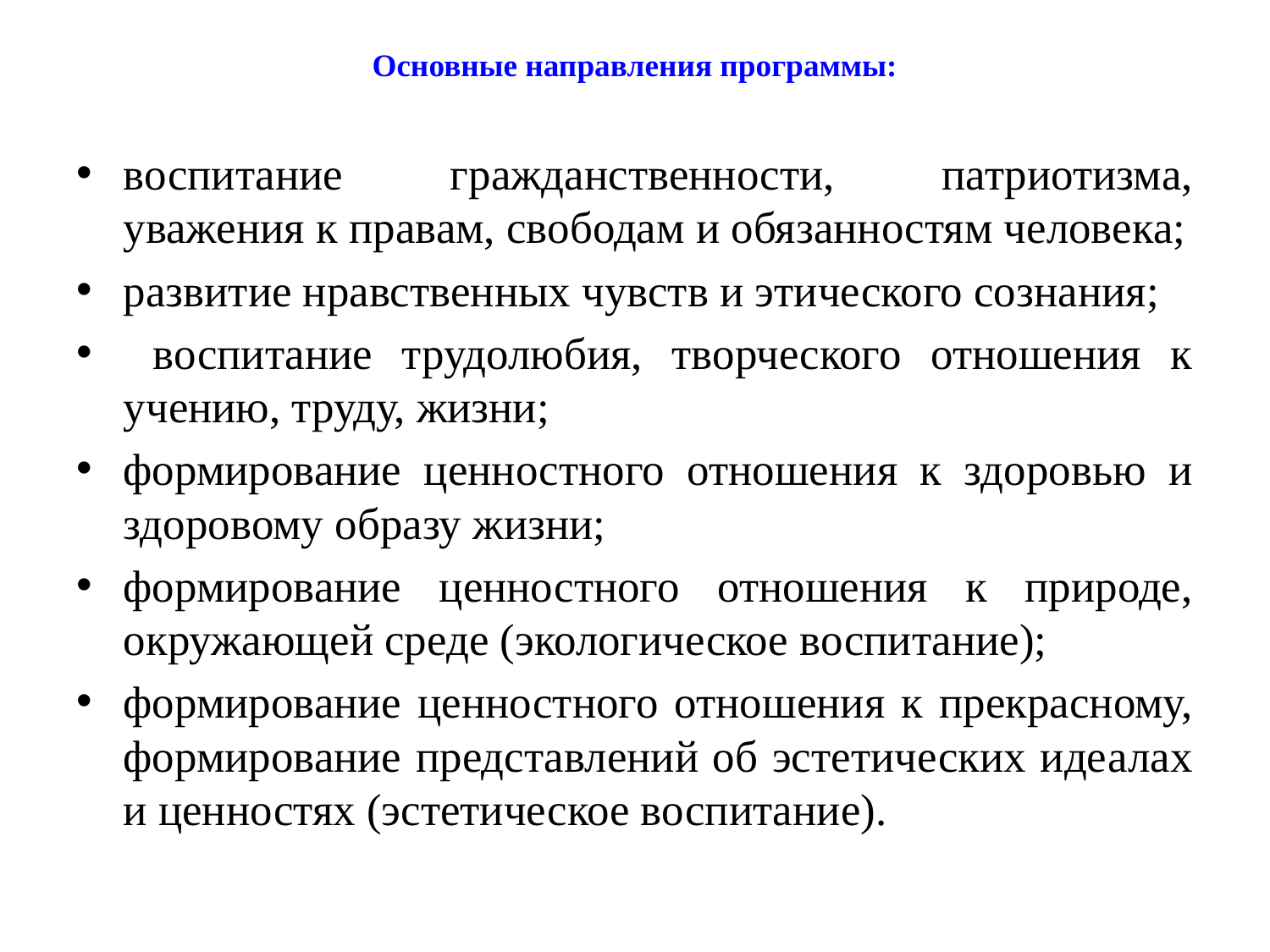

# Основные направления программы:
воспитание гражданственности, патриотизма, уважения к правам, свободам и обязанностям человека;
развитие нравственных чувств и этического сознания;
 воспитание трудолюбия, творческого отношения к учению, труду, жизни;
формирование ценностного отношения к здоровью и здоровому образу жизни;
формирование ценностного отношения к природе, окружающей среде (экологическое воспитание);
формирование ценностного отношения к прекрасному, формирование представлений об эстетических идеалах и ценностях (эстетическое воспитание).